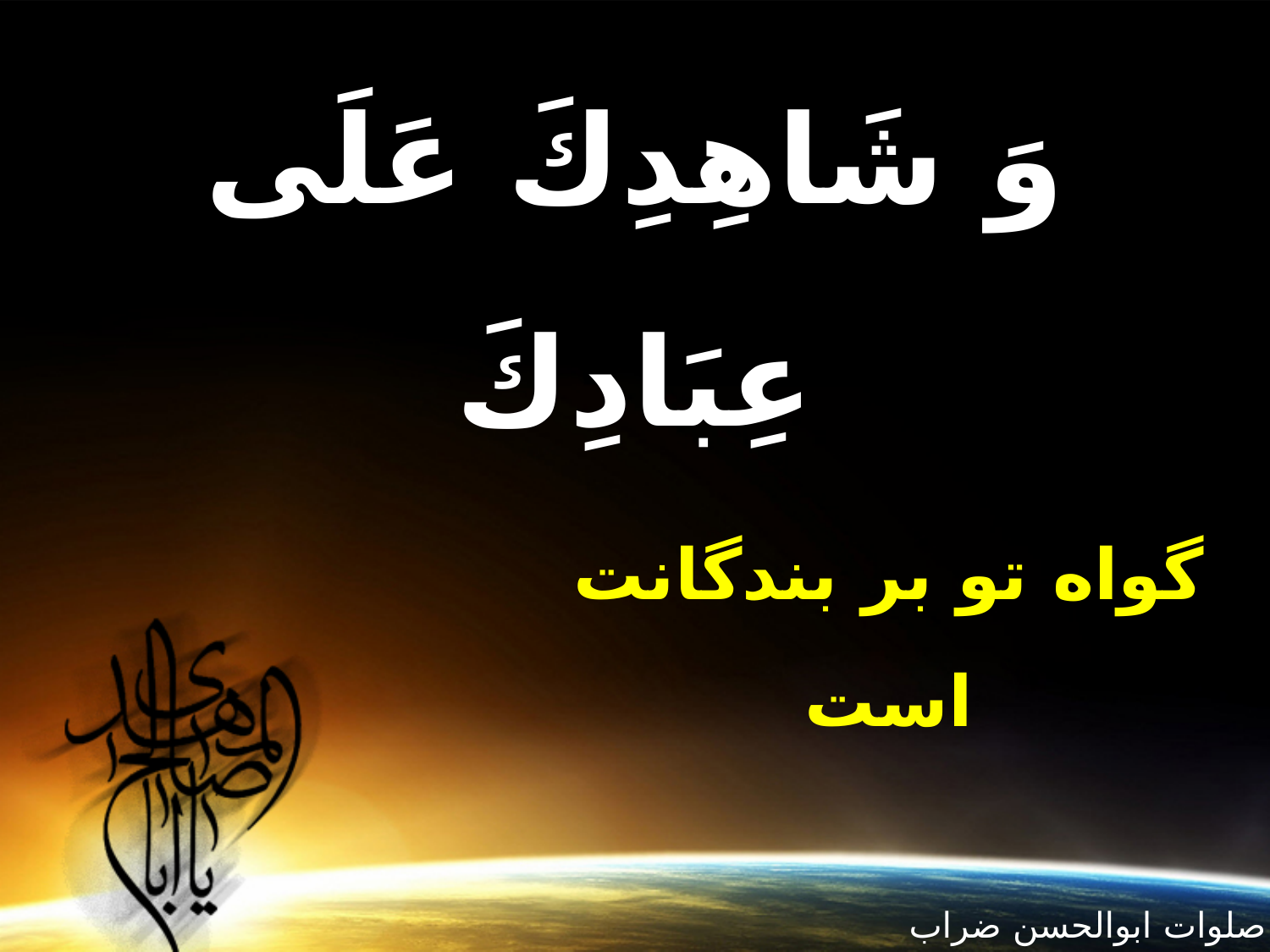

وَ شَاهِدِكَ عَلَى عِبَادِكَ‏
گواه تو بر بندگانت است